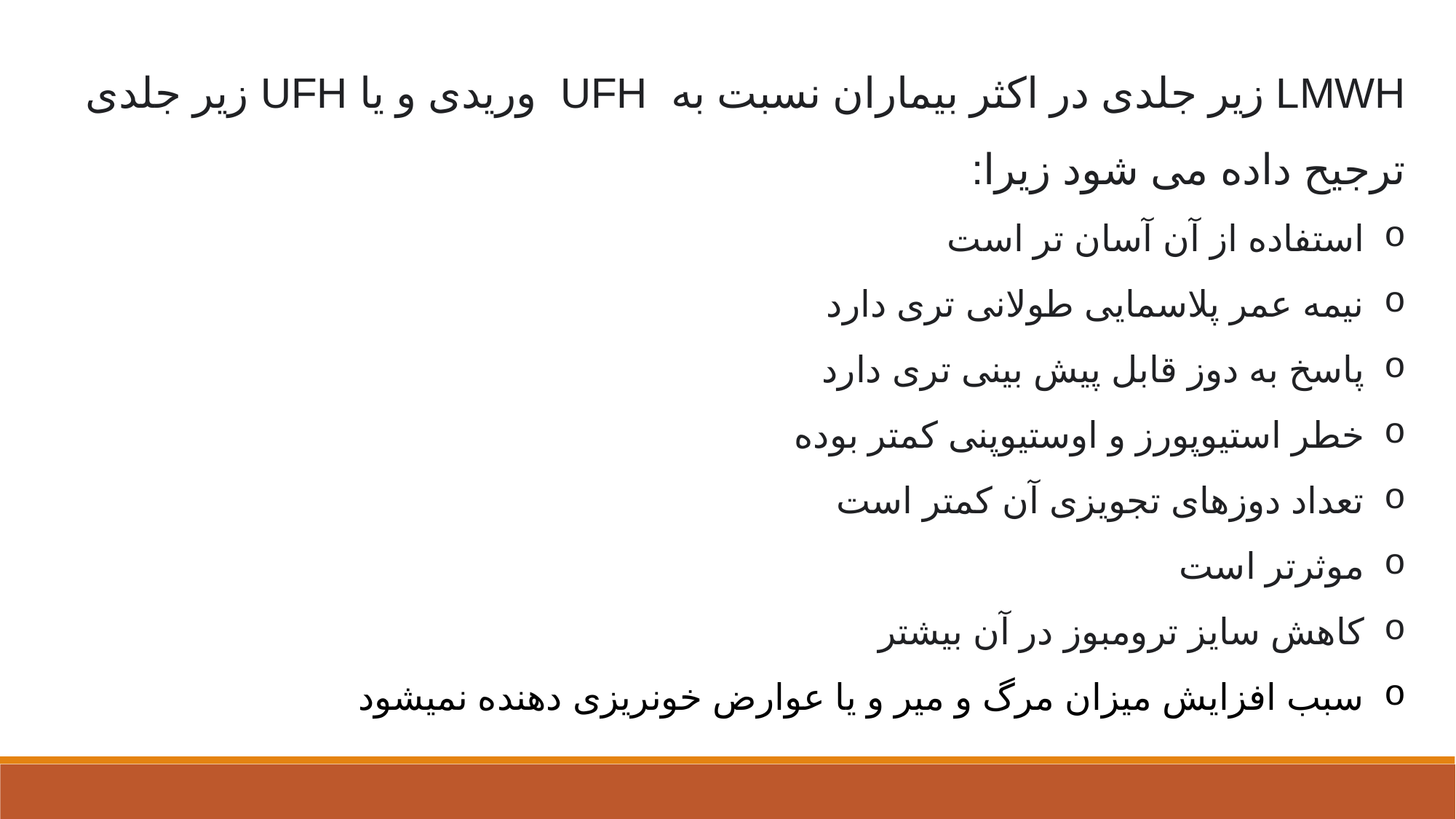

LMWH زیر جلدی در اکثر بیماران نسبت به  UFH  وریدی و یا UFH زیر جلدی ترجیح داده می شود زیرا:
استفاده از آن آسان تر است
نیمه عمر پلاسمایی طولانی تری دارد
پاسخ به دوز قابل پیش بینی تری دارد
خطر استیوپورز و اوستیوپنی کمتر بوده
تعداد دوزهای تجویزی آن کمتر است
موثرتر است
کاهش سایز ترومبوز در آن بیشتر
سبب افزایش میزان مرگ و میر و یا عوارض خونریزی دهنده نمیشود